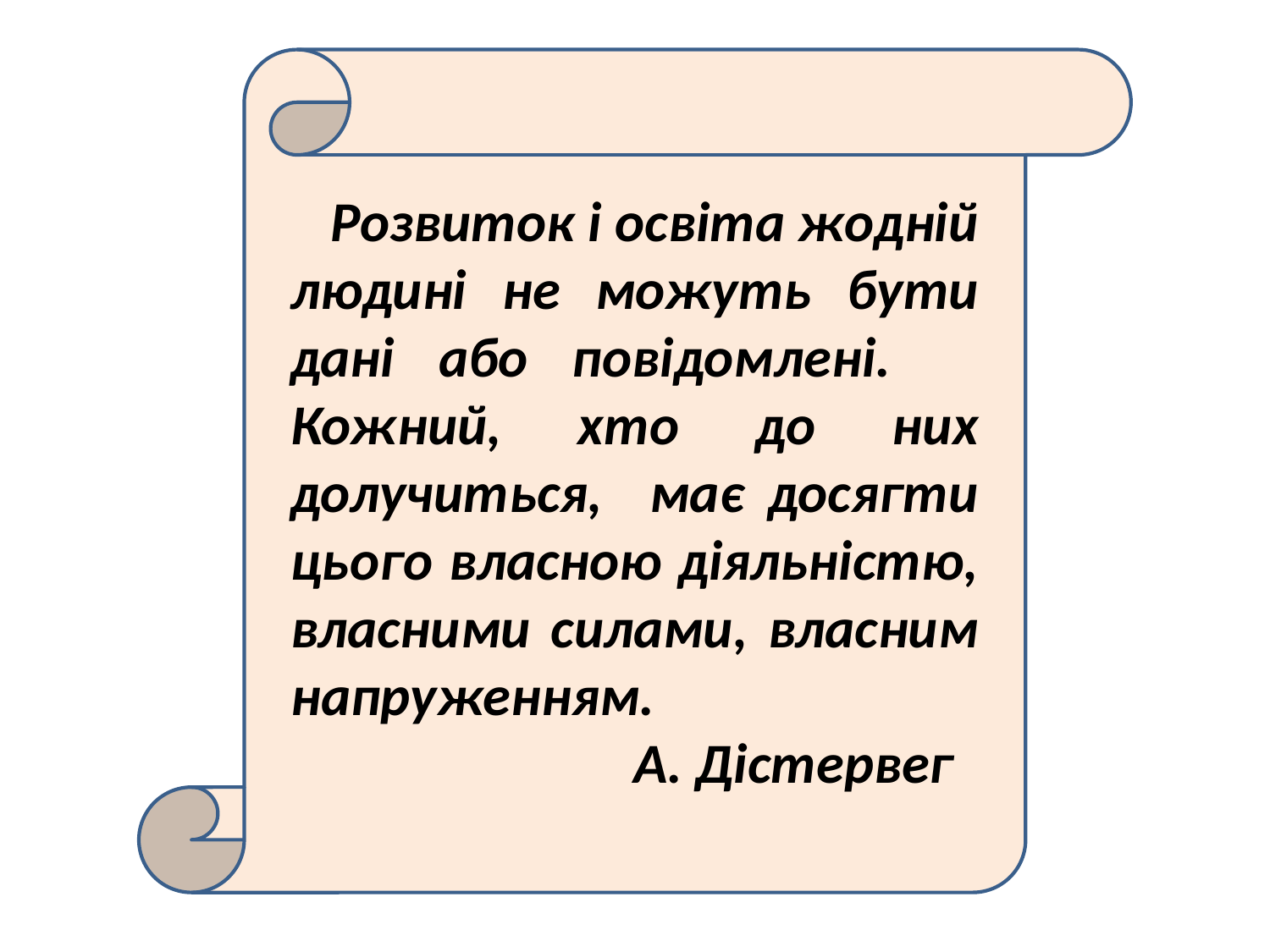

Розвиток і освіта жодній людині не можуть бути дані або повідомлені.   Кожний, хто до них долучиться,  має досягти цього власною діяльністю, власними силами, власним напруженням.
                           А. Дістервег